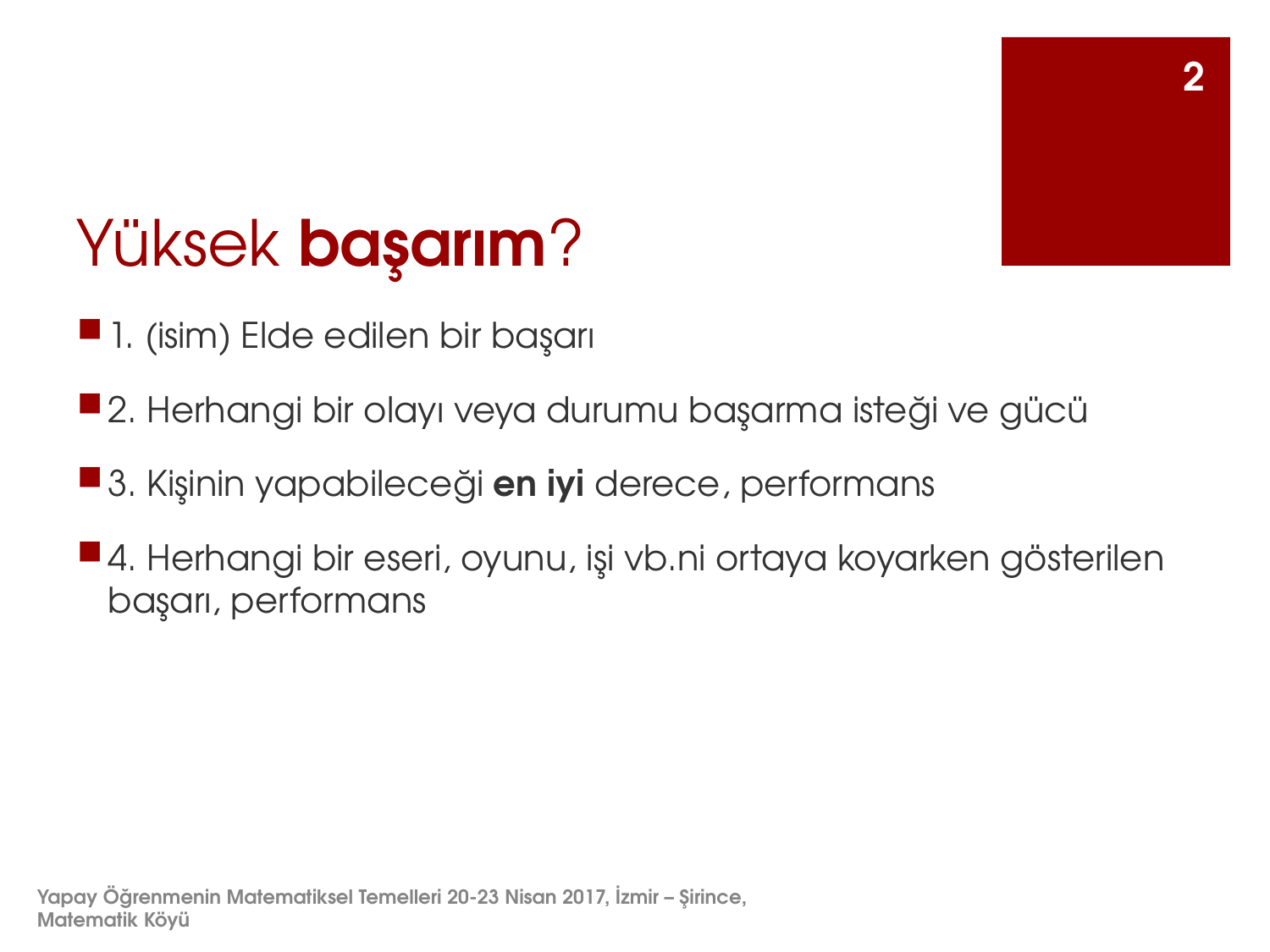

2
# Yüksek başarım?
1. (isim) Elde edilen bir başarı
2. Herhangi bir olayı veya durumu başarma isteği ve gücü
3. Kişinin yapabileceği en iyi derece, performans
4. Herhangi bir eseri, oyunu, işi vb.ni ortaya koyarken gösterilen başarı, performans
Yapay Öğrenmenin Matematiksel Temelleri 20-23 Nisan 2017, İzmir – Şirince, Matematik Köyü